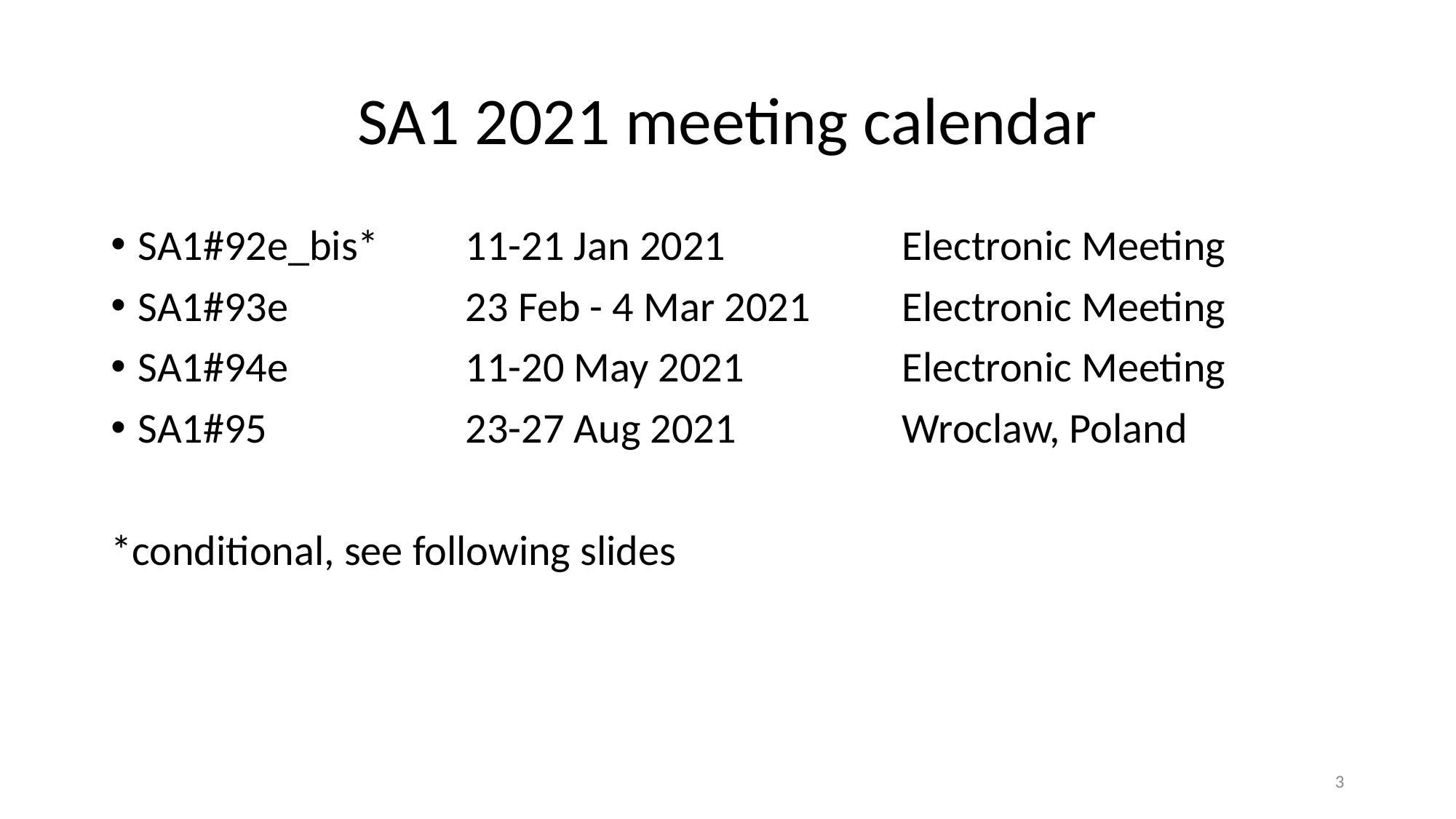

# SA1 2021 meeting calendar
SA1#92e_bis*	11-21 Jan 2021 		Electronic Meeting
SA1#93e	   	23 Feb - 4 Mar 2021	Electronic Meeting
SA1#94e	        	11-20 May 2021		Electronic Meeting
SA1#95 	        	23-27 Aug 2021		Wroclaw, Poland

*conditional, see following slides
3